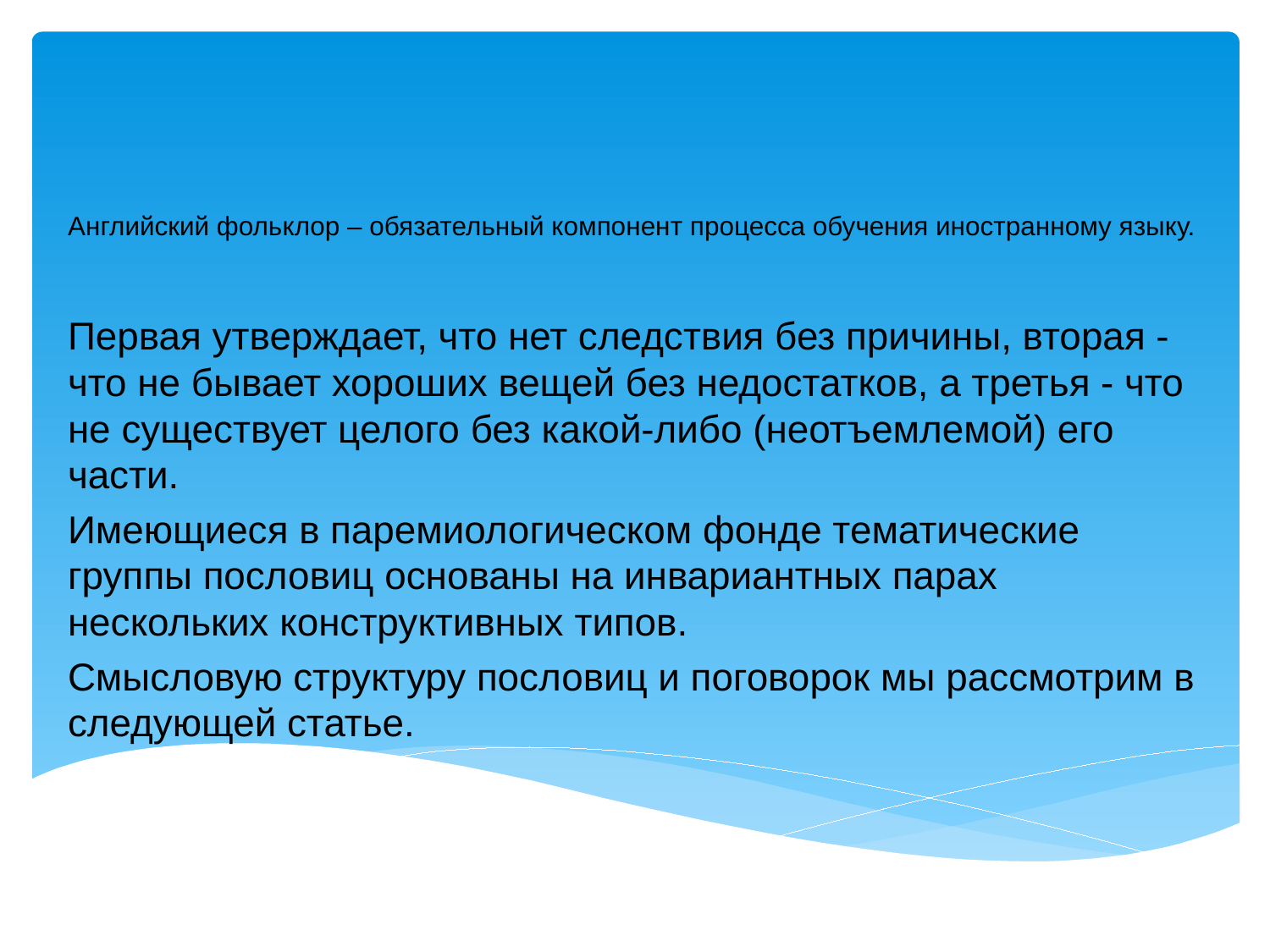

# Английский фольклор – обязательный компонент процесса обучения иностранному языку.

Первая утверждает, что нет следствия без причины, вторая - что не бывает хороших вещей без недостатков, а третья - что не существует целого без какой-либо (неотъемлемой) его части.
Имеющиеся в паремиологическом фонде тематические группы пословиц основаны на инвариантных парах нескольких конструктивных типов.
Смысловую структуру пословиц и поговорок мы рассмотрим в следующей статье.